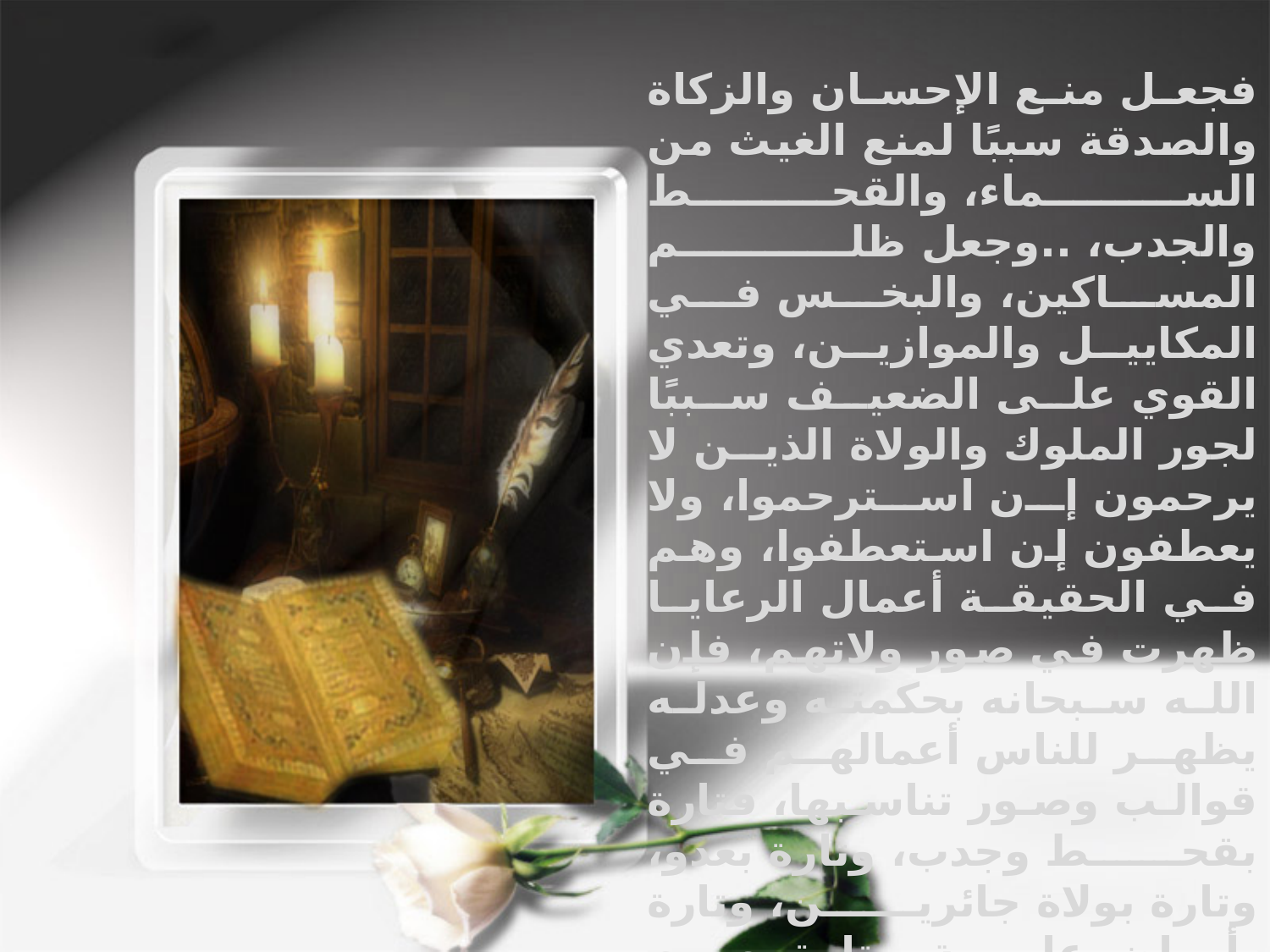

فجعل منع الإحسان والزكاة والصدقة سببًا لمنع الغيث من السماء، والقحط والجدب، ..وجعل ظلم المساكين، والبخس في المكاييل والموازين، وتعدي القوي على الضعيف سببًا لجور الملوك والولاة الذين لا يرحمون إن استرحموا، ولا يعطفون إن استعطفوا، وهم في الحقيقة أعمال الرعايا ظهرت في صور ولاتهم، فإن الله سبحانه بحكمته وعدله يظهر للناس أعمالهم في قوالب وصور تناسبها، فتارة بقحط وجدب، وتارة بعدو، وتارة بولاة جائرين، وتارة بأمراض عامة، وتارة بهموم وآلام وغموم تحضرها نفوسهم لا ينفكون عنها،